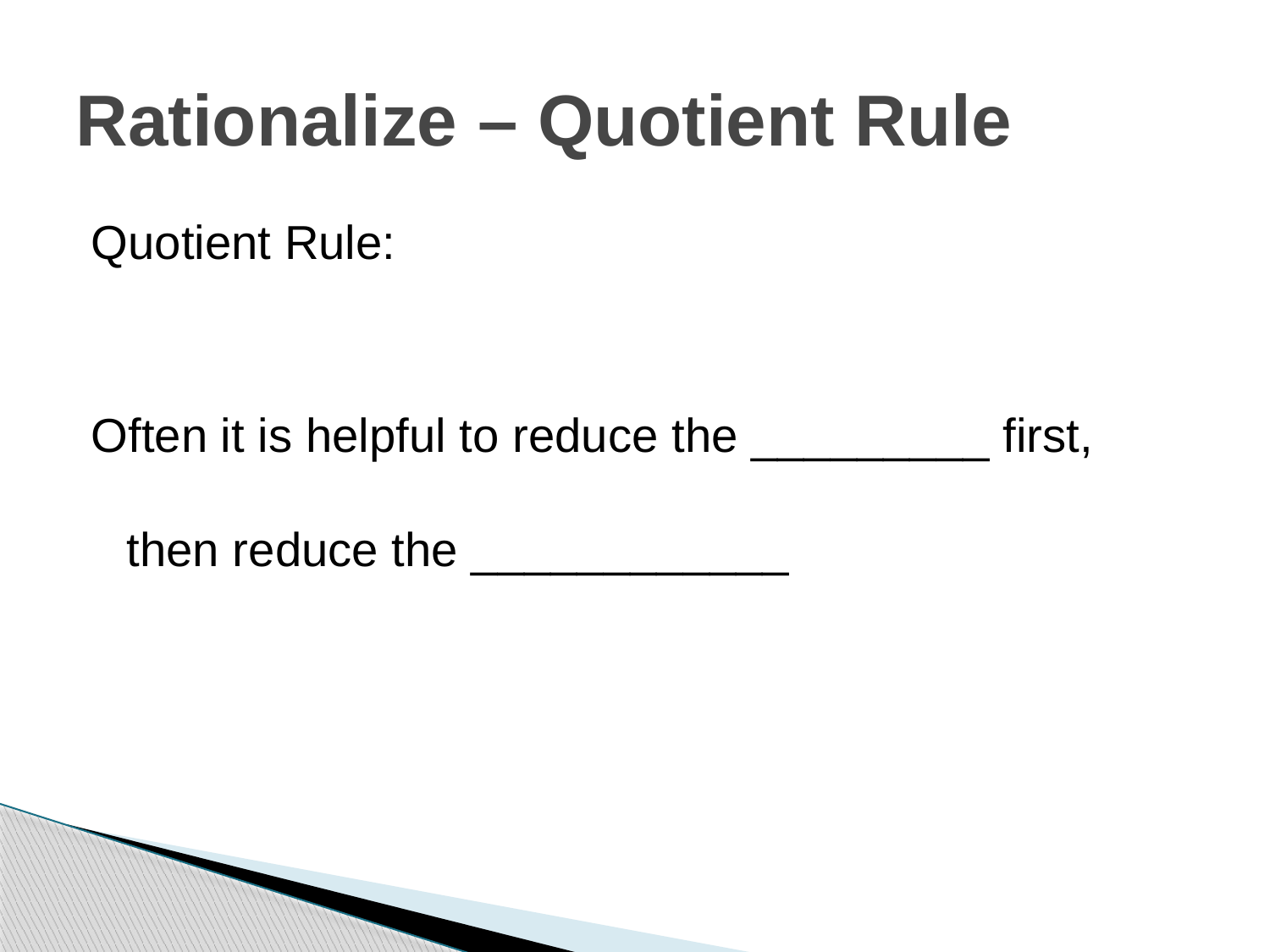

# Rationalize – Quotient Rule
Quotient Rule:

Often it is helpful to reduce the _________ first,
then reduce the ____________